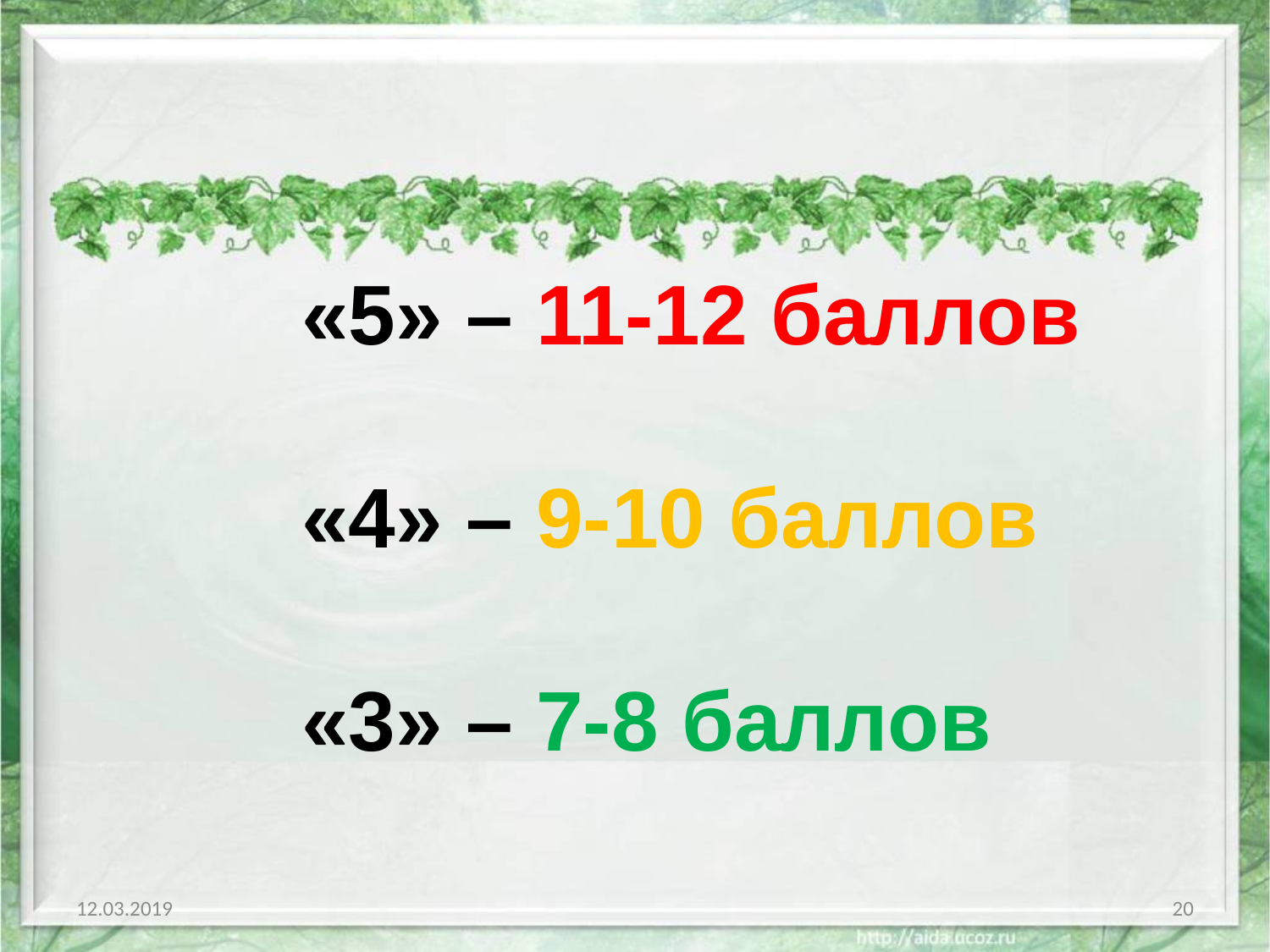

#
    «5» – 11-12 баллов

    «4» – 9-10 баллов

    «3» – 7-8 баллов

12.03.2019
20